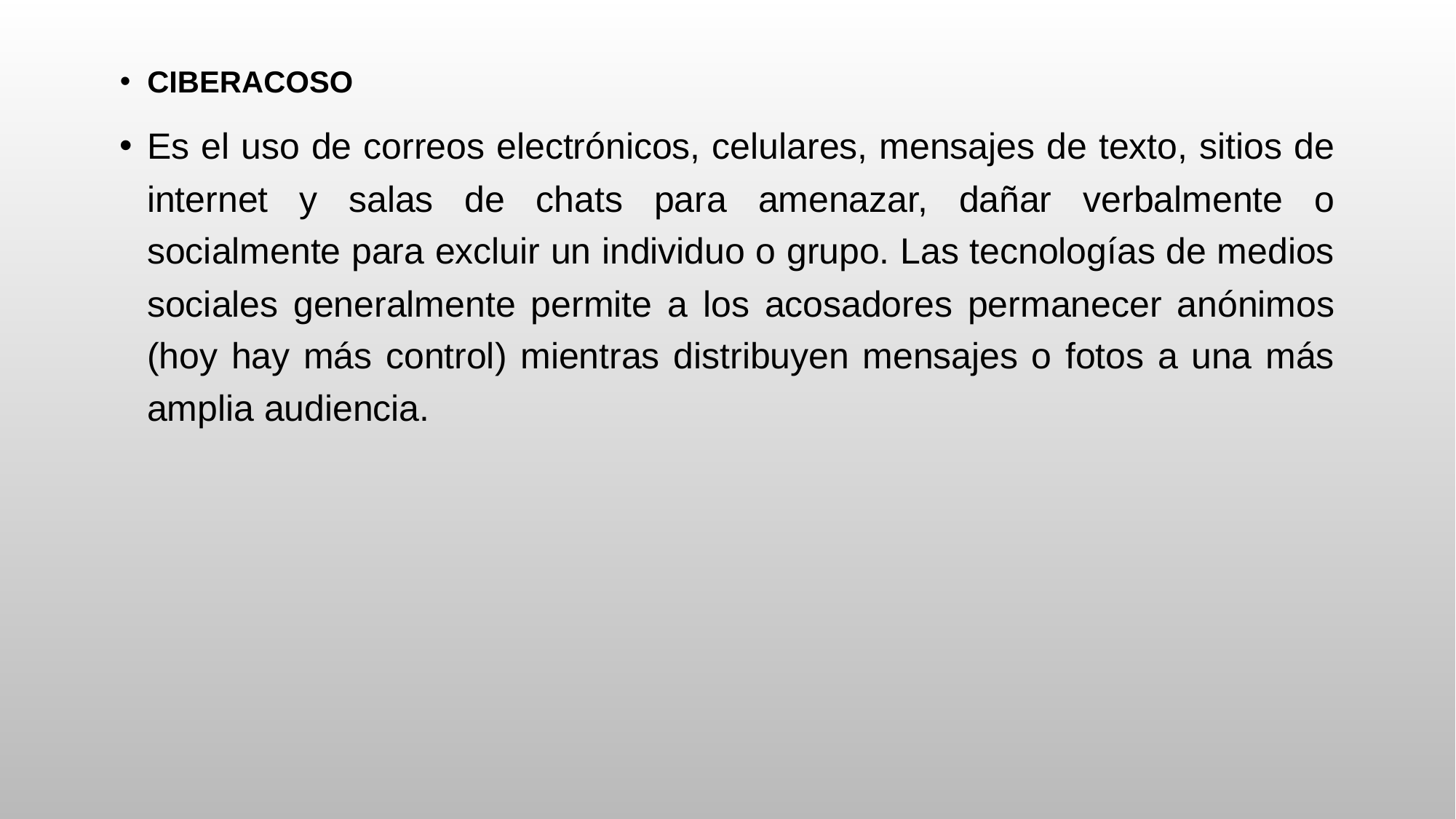

CIBERACOSO
Es el uso de correos electrónicos, celulares, mensajes de texto, sitios de internet y salas de chats para amenazar, dañar verbalmente o socialmente para excluir un individuo o grupo. Las tecnologías de medios sociales generalmente permite a los acosadores permanecer anónimos (hoy hay más control) mientras distribuyen mensajes o fotos a una más amplia audiencia.